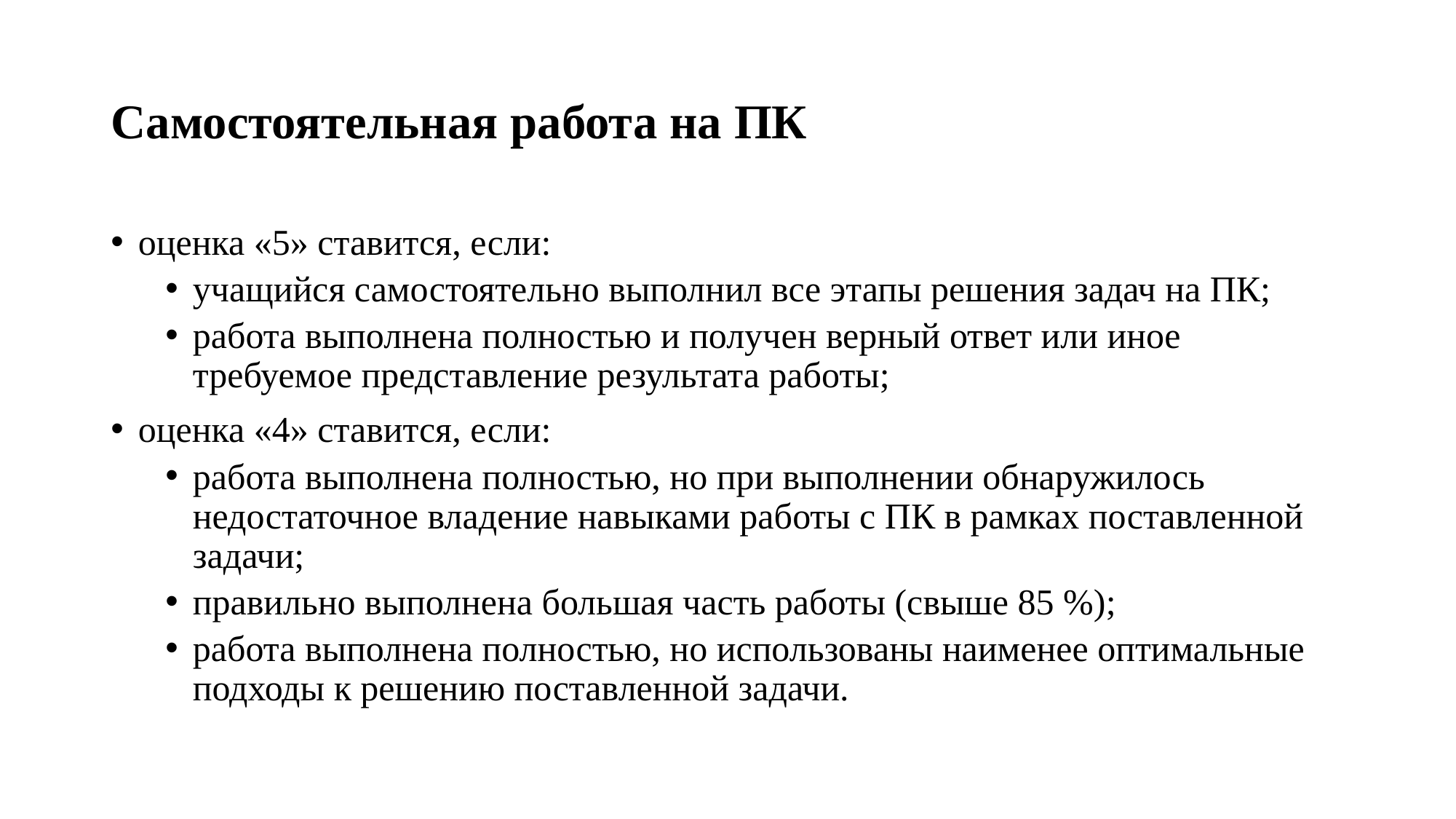

# Самостоятельная работа на ПК
оценка «5» ставится, если:
учащийся самостоятельно выполнил все этапы решения задач на ПК;
работа выполнена полностью и получен верный ответ или иное требуемое представление результата работы;
оценка «4» ставится, если:
работа выполнена полностью, но при выполнении обнаружилось недостаточное владение навыками работы с ПК в рамках поставленной задачи;
правильно выполнена большая часть работы (свыше 85 %);
работа выполнена полностью, но использованы наименее оптимальные подходы к решению поставленной задачи.